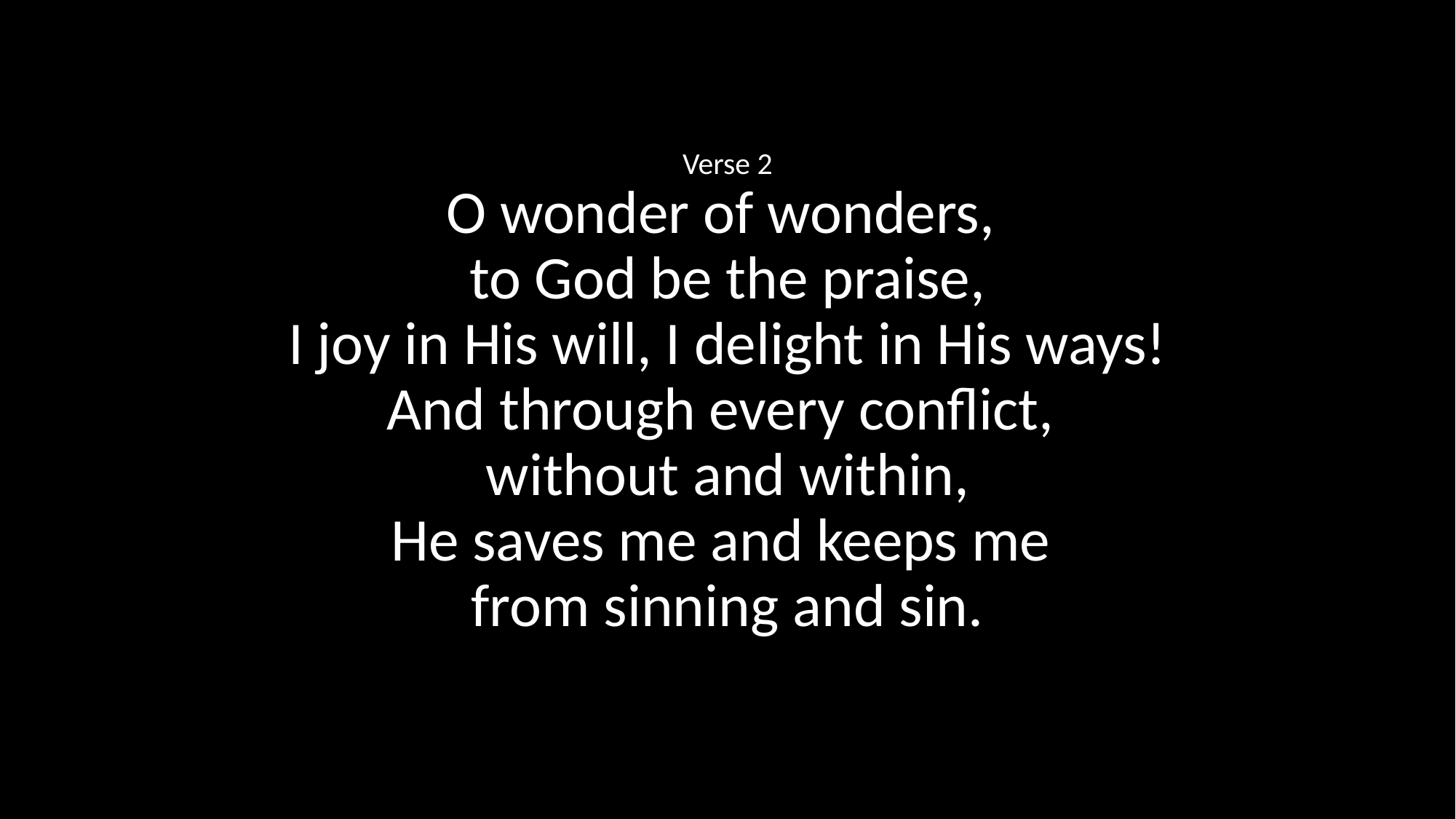

Verse 2
O wonder of wonders,
to God be the praise,
I joy in His will, I delight in His ways!
And through every conflict,
without and within,
He saves me and keeps me
from sinning and sin.